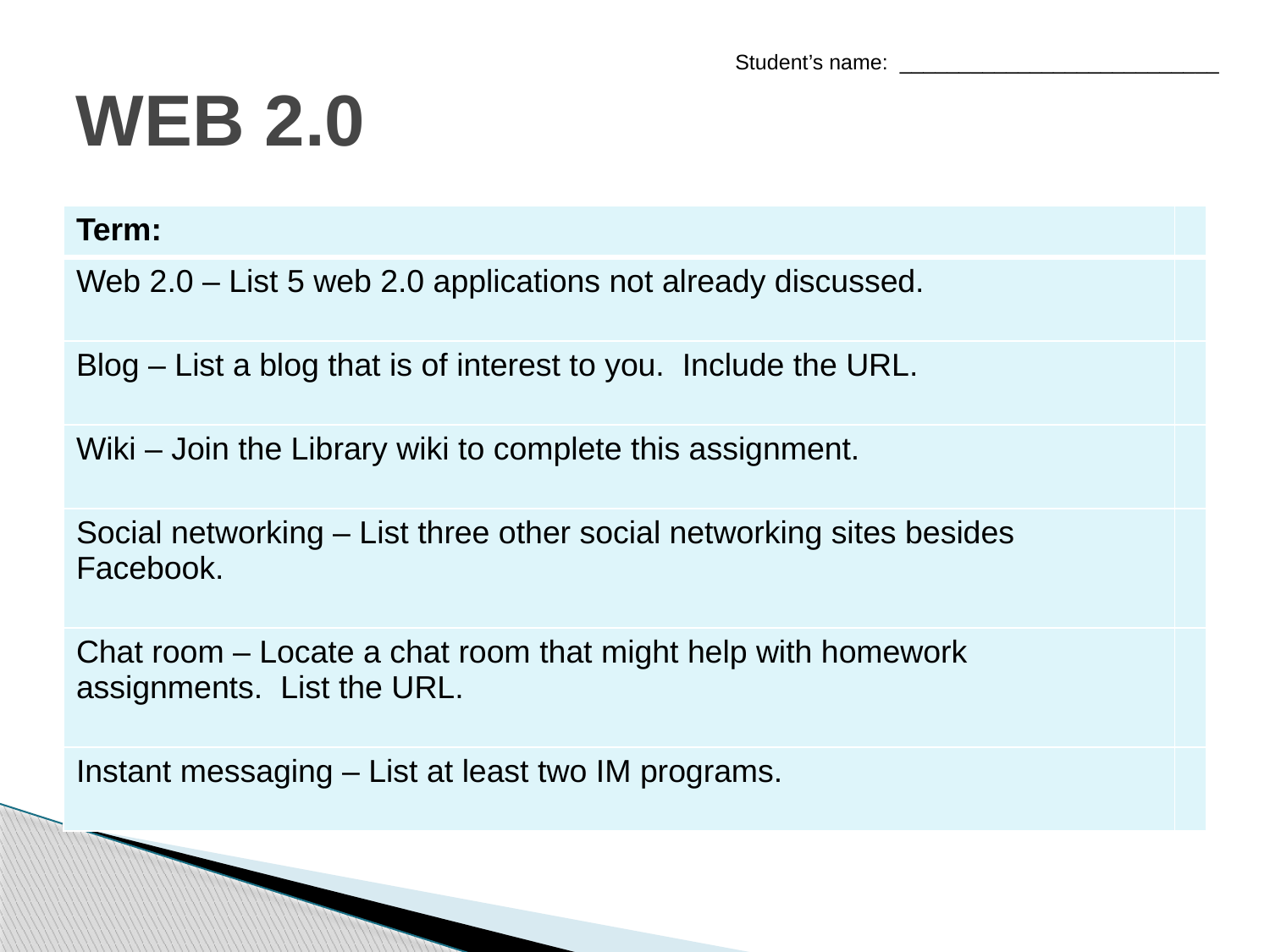

# WEB 2.0
Student’s name:  ___________________________
| Term: |  |
| --- | --- |
| Web 2.0 – List 5 web 2.0 applications not already discussed. |  |
| Blog – List a blog that is of interest to you. Include the URL. |  |
| Wiki – Join the Library wiki to complete this assignment. |  |
| Social networking – List three other social networking sites besides Facebook. |  |
| Chat room – Locate a chat room that might help with homework assignments. List the URL. |  |
| Instant messaging – List at least two IM programs. |  |